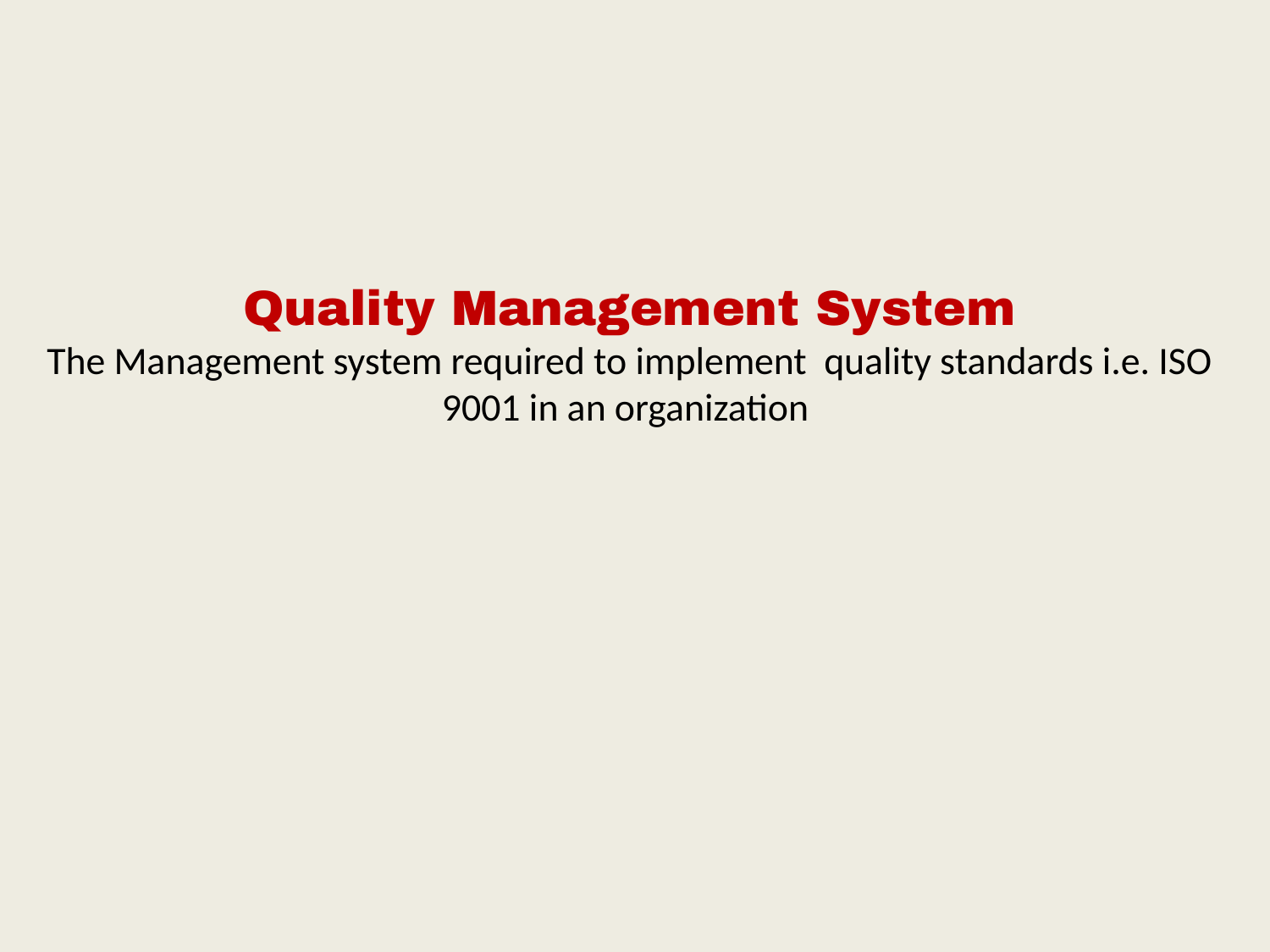

# Quality Management System The Management system required to implement  quality standards i.e. ISO 9001 in an organization